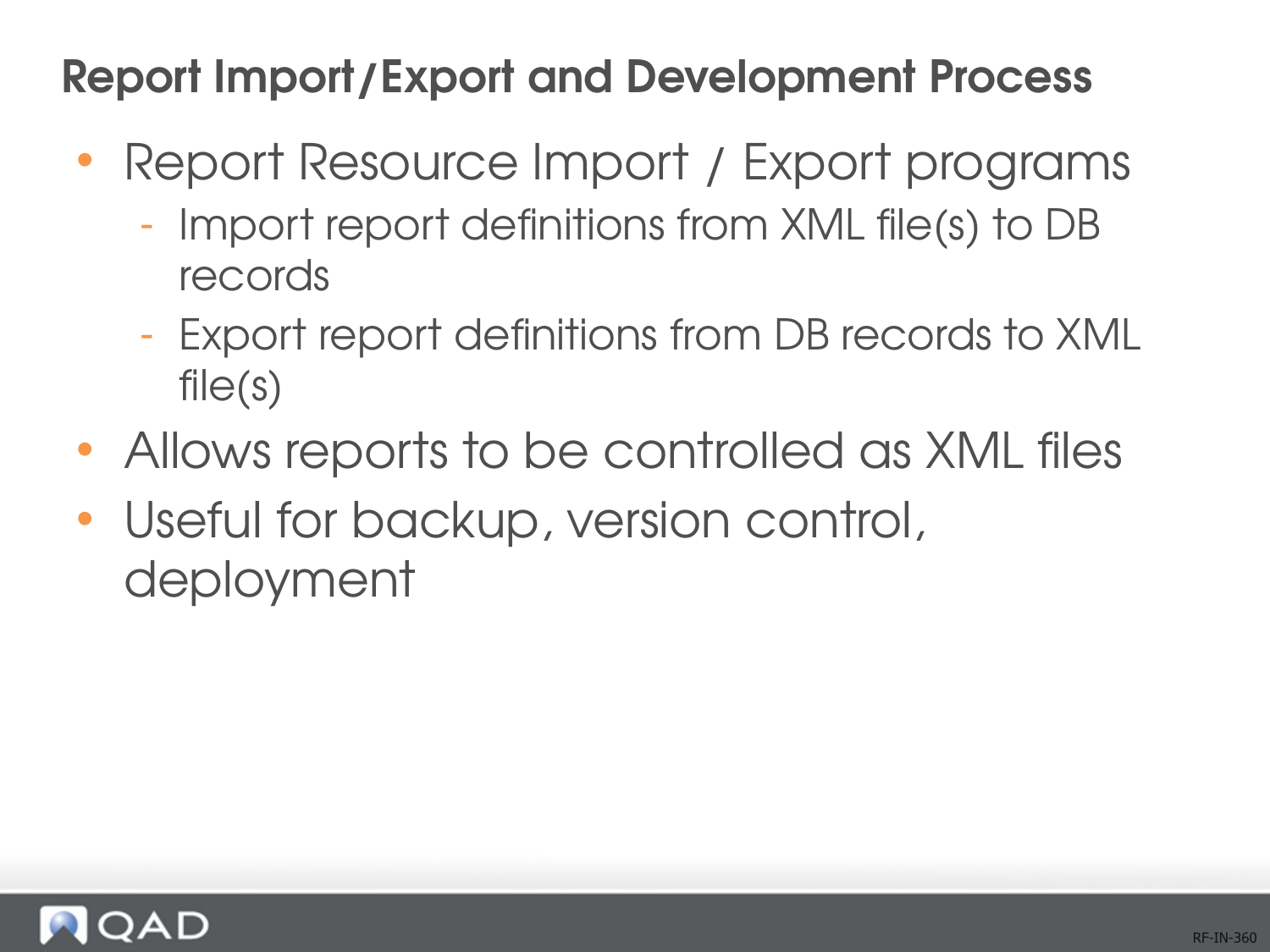

# Report Import/Export and Development Process
Report Resource Import / Export programs
Import report definitions from XML file(s) to DB records
Export report definitions from DB records to XML file(s)
Allows reports to be controlled as XML files
Useful for backup, version control, deployment
RF-IN-360